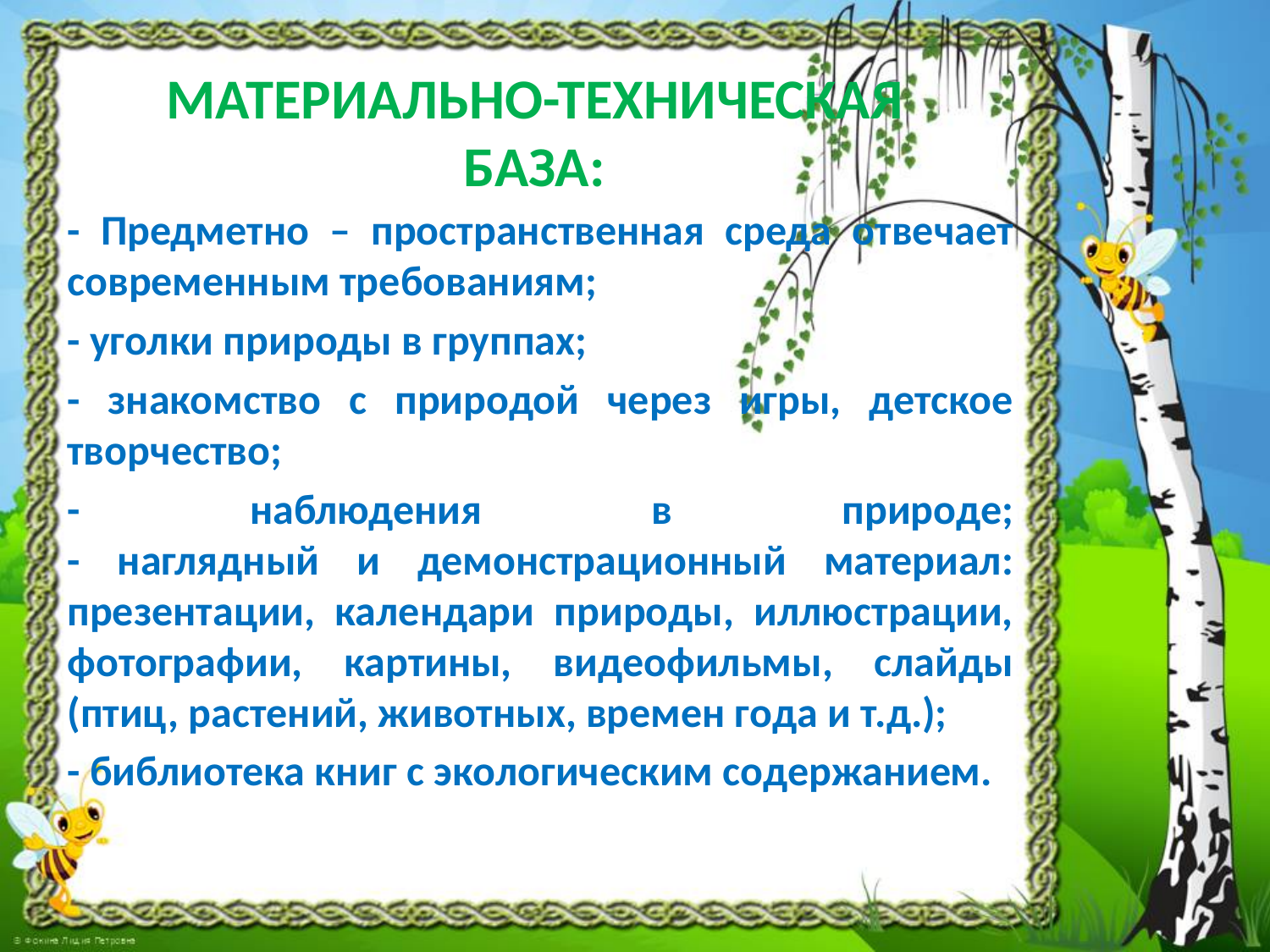

# МАТЕРИАЛЬНО-ТЕХНИЧЕСКАЯ БАЗА:
- Предметно – пространственная среда отвечает современным требованиям;
- уголки природы в группах;
- знакомство с природой через игры, детское творчество;
- наблюдения в природе;
- наглядный и демонстрационный материал: презентации, календари природы, иллюстрации, фотографии, картины, видеофильмы, слайды (птиц, растений, животных, времен года и т.д.);
- библиотека книг с экологическим содержанием.